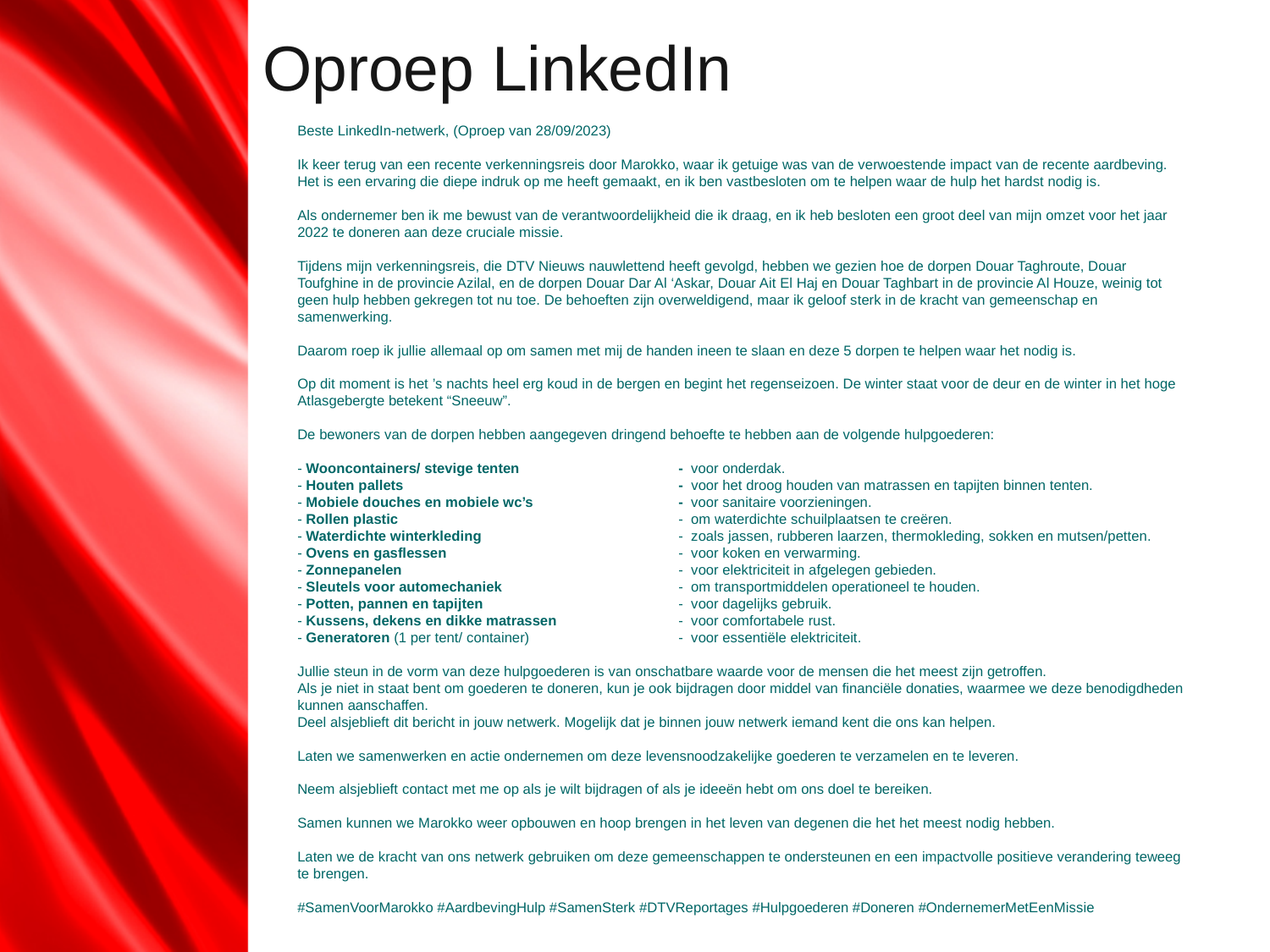

# Oproep LinkedIn
Beste LinkedIn-netwerk, (Oproep van 28/09/2023)

Ik keer terug van een recente verkenningsreis door Marokko, waar ik getuige was van de verwoestende impact van de recente aardbeving. Het is een ervaring die diepe indruk op me heeft gemaakt, en ik ben vastbesloten om te helpen waar de hulp het hardst nodig is.

Als ondernemer ben ik me bewust van de verantwoordelijkheid die ik draag, en ik heb besloten een groot deel van mijn omzet voor het jaar 2022 te doneren aan deze cruciale missie.

Tijdens mijn verkenningsreis, die DTV Nieuws nauwlettend heeft gevolgd, hebben we gezien hoe de dorpen Douar Taghroute, Douar Toufghine in de provincie Azilal, en de dorpen Douar Dar Al ‘Askar, Douar Ait El Haj en Douar Taghbart in de provincie Al Houze, weinig tot geen hulp hebben gekregen tot nu toe. De behoeften zijn overweldigend, maar ik geloof sterk in de kracht van gemeenschap en samenwerking.

Daarom roep ik jullie allemaal op om samen met mij de handen ineen te slaan en deze 5 dorpen te helpen waar het nodig is.

Op dit moment is het ’s nachts heel erg koud in de bergen en begint het regenseizoen. De winter staat voor de deur en de winter in het hoge Atlasgebergte betekent “Sneeuw”.

De bewoners van de dorpen hebben aangegeven dringend behoefte te hebben aan de volgende hulpgoederen:

- Wooncontainers/ stevige tenten 		-  voor onderdak.
- Houten pallets			-  voor het droog houden van matrassen en tapijten binnen tenten.
- Mobiele douches en mobiele wc’s 		-  voor sanitaire voorzieningen.
- Rollen plastic 			-  om waterdichte schuilplaatsen te creëren.
- Waterdichte winterkleding 		-  zoals jassen, rubberen laarzen, thermokleding, sokken en mutsen/petten.
- Ovens en gasflessen 		-  voor koken en verwarming.
- Zonnepanelen 			-  voor elektriciteit in afgelegen gebieden.
- Sleutels voor automechaniek 		-  om transportmiddelen operationeel te houden.
- Potten, pannen en tapijten 		-  voor dagelijks gebruik.
- Kussens, dekens en dikke matrassen 	-  voor comfortabele rust.
- Generatoren (1 per tent/ container) 		-  voor essentiële elektriciteit.

Jullie steun in de vorm van deze hulpgoederen is van onschatbare waarde voor de mensen die het meest zijn getroffen.
Als je niet in staat bent om goederen te doneren, kun je ook bijdragen door middel van financiële donaties, waarmee we deze benodigdheden kunnen aanschaffen.
Deel alsjeblieft dit bericht in jouw netwerk. Mogelijk dat je binnen jouw netwerk iemand kent die ons kan helpen.

Laten we samenwerken en actie ondernemen om deze levensnoodzakelijke goederen te verzamelen en te leveren.

Neem alsjeblieft contact met me op als je wilt bijdragen of als je ideeën hebt om ons doel te bereiken.

Samen kunnen we Marokko weer opbouwen en hoop brengen in het leven van degenen die het het meest nodig hebben.

Laten we de kracht van ons netwerk gebruiken om deze gemeenschappen te ondersteunen en een impactvolle positieve verandering teweeg te brengen.

#SamenVoorMarokko #AardbevingHulp #SamenSterk #DTVReportages #Hulpgoederen #Doneren #OndernemerMetEenMissie